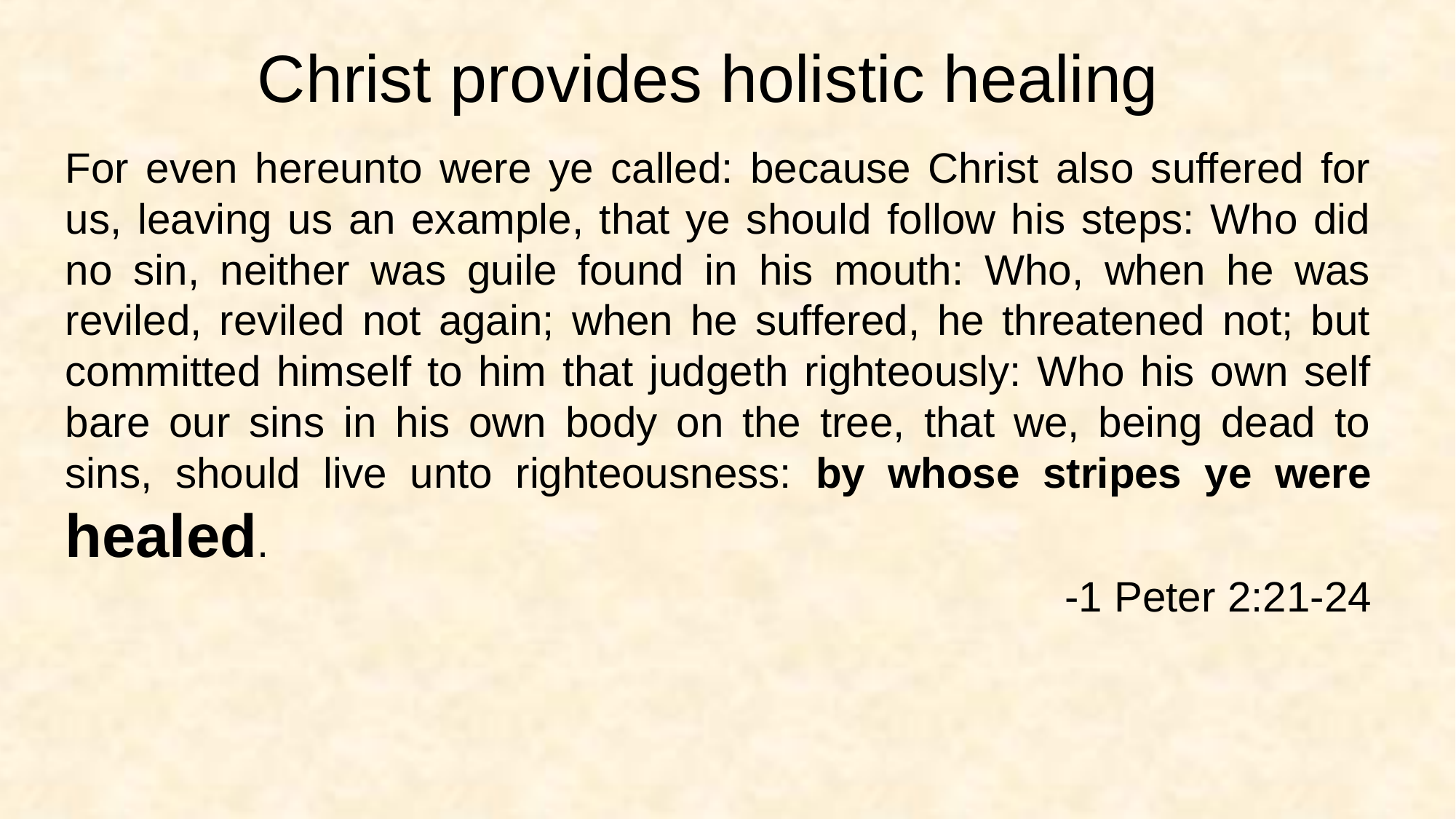

Christ provides holistic healing
For even hereunto were ye called: because Christ also suffered for us, leaving us an example, that ye should follow his steps: Who did no sin, neither was guile found in his mouth: Who, when he was reviled, reviled not again; when he suffered, he threatened not; but committed himself to him that judgeth righteously: Who his own self bare our sins in his own body on the tree, that we, being dead to sins, should live unto righteousness: by whose stripes ye were healed.
-1 Peter 2:21-24